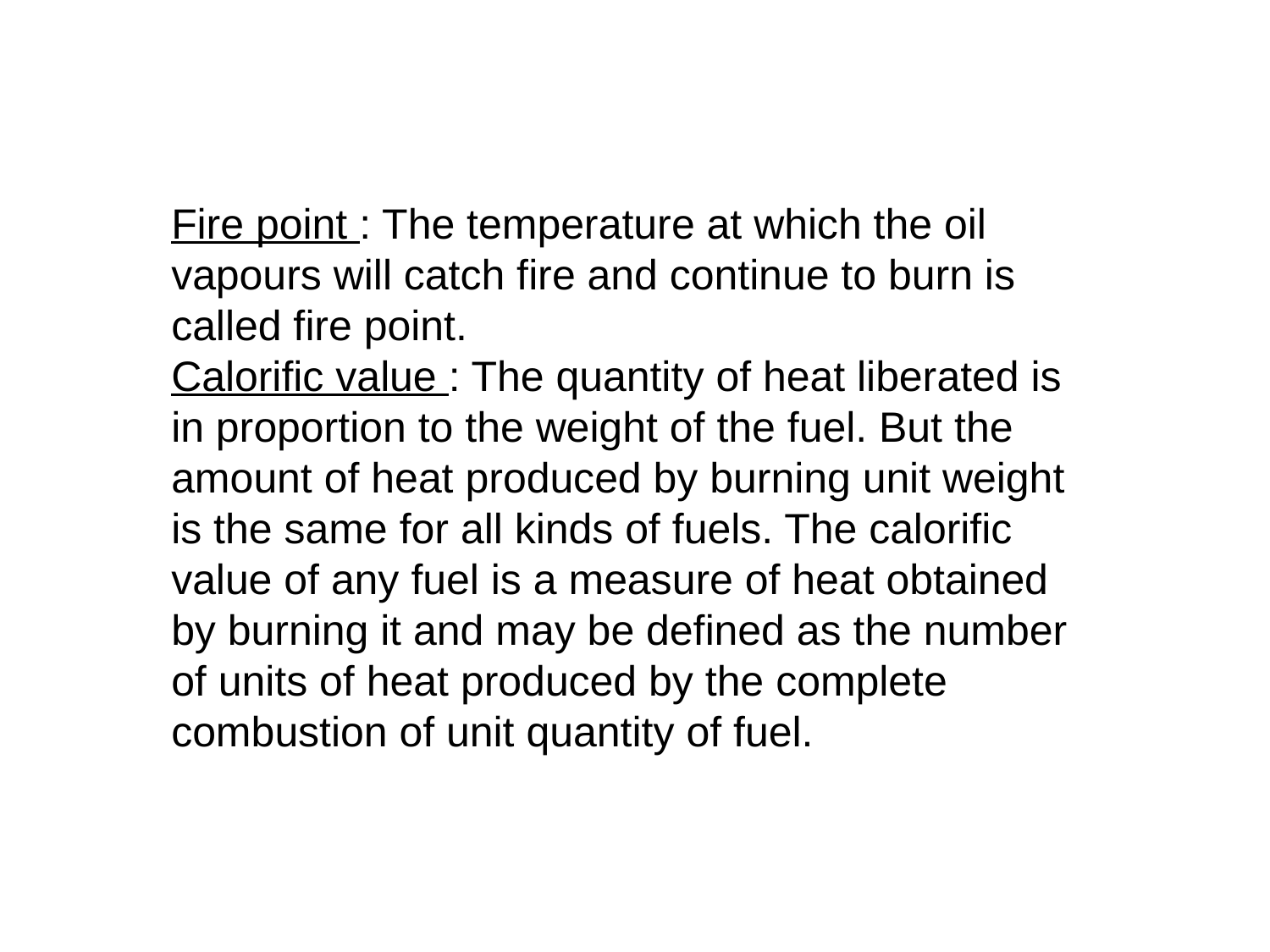

Fire point : The temperature at which the oil vapours will catch fire and continue to burn is called fire point.
Calorific value : The quantity of heat liberated is in proportion to the weight of the fuel. But the amount of heat produced by burning unit weight is the same for all kinds of fuels. The calorific value of any fuel is a measure of heat obtained by burning it and may be defined as the number of units of heat produced by the complete combustion of unit quantity of fuel.